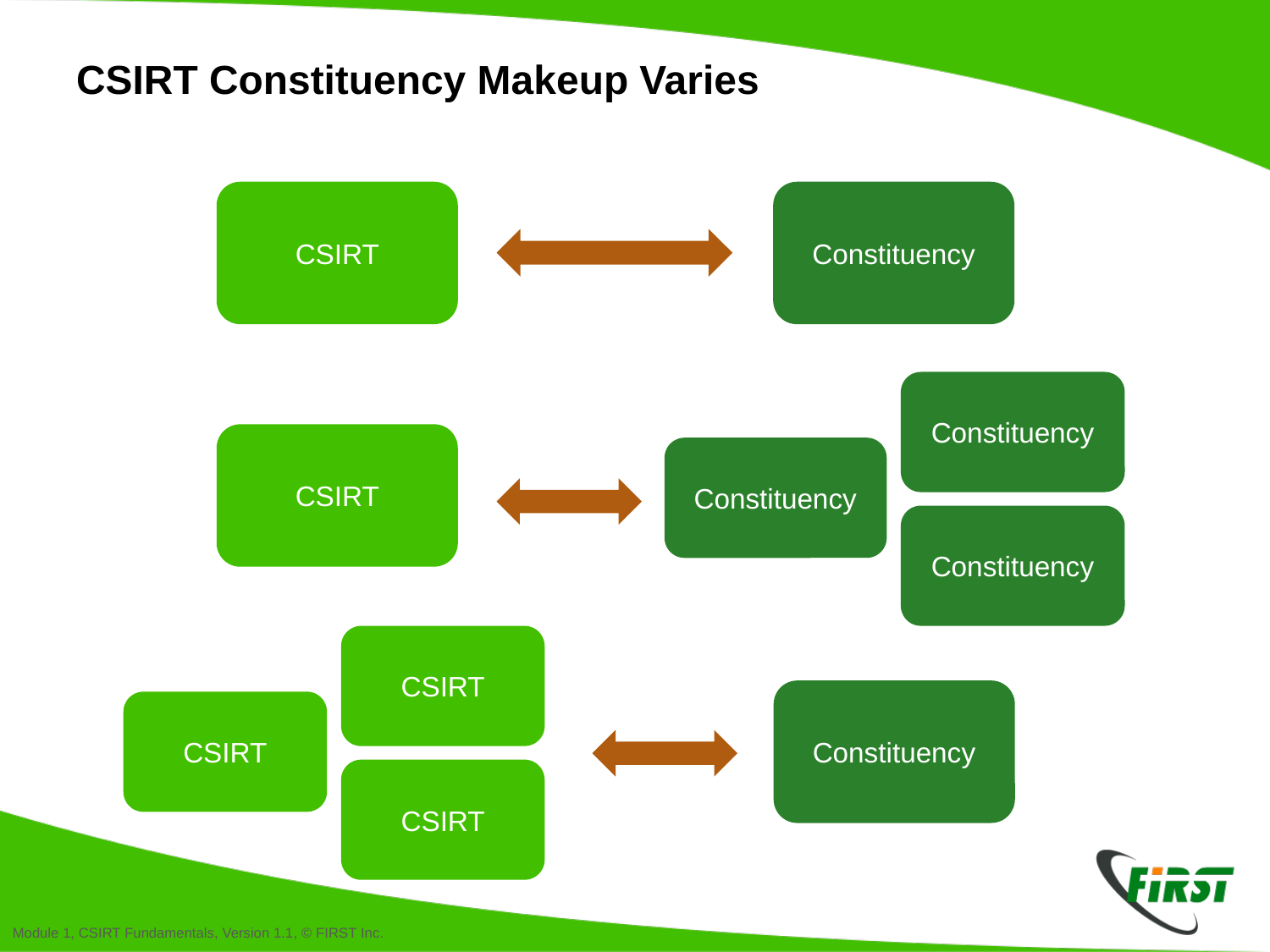

# CSIRT Constituency Makeup Varies
CSIRT
Constituency

Constituency
Constituency
Constituency
CSIRT

CSIRT
CSIRT
CSIRT
Constituency